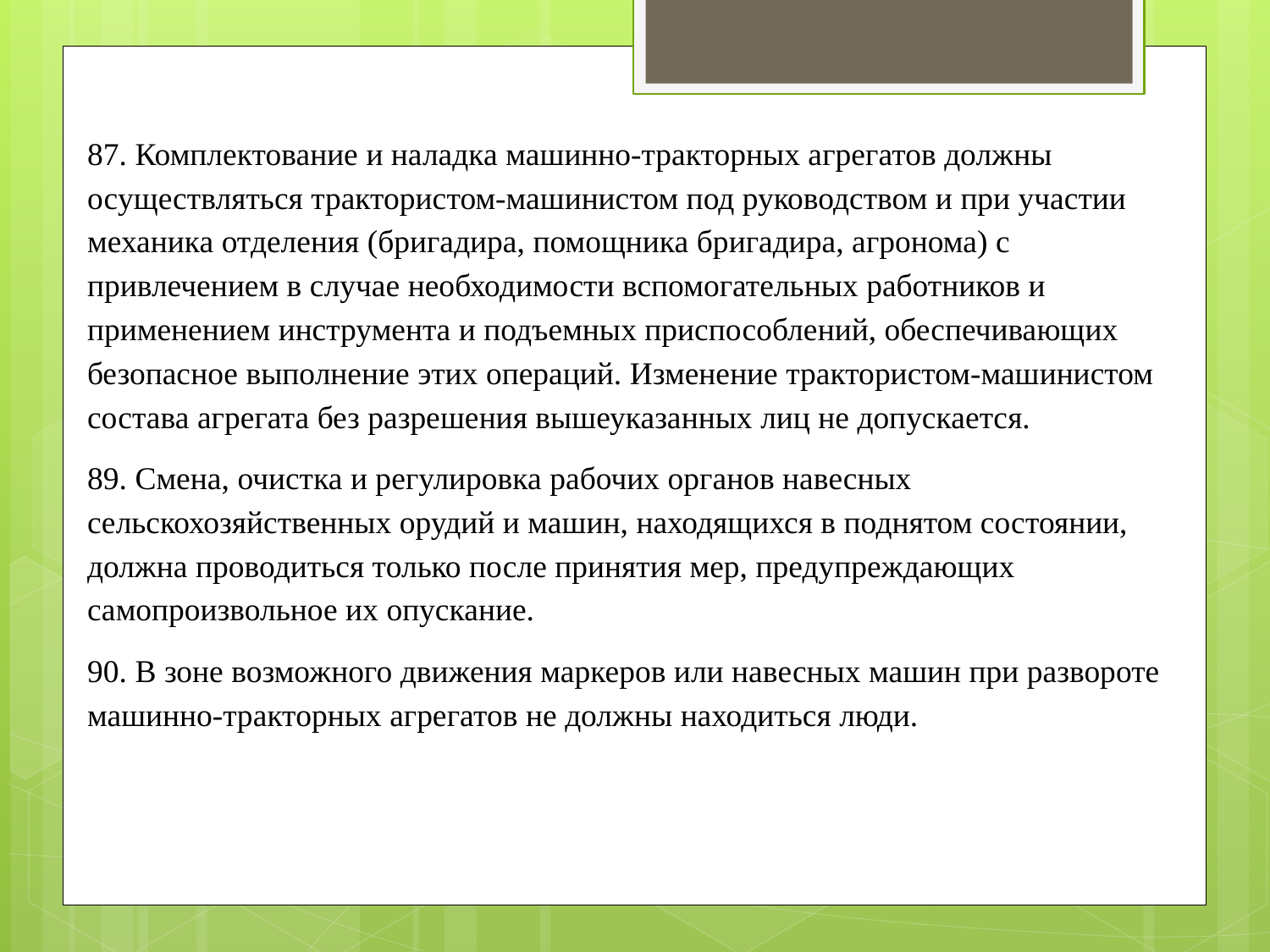

87. Комплектование и наладка машинно-тракторных агрегатов должны осуществляться трактористом-машинистом под руководством и при участии механика отделения (бригадира, помощника бригадира, агронома) с привлечением в случае необходимости вспомогательных работников и применением инструмента и подъемных приспособлений, обеспечивающих безопасное выполнение этих операций. Изменение трактористом-машинистом состава агрегата без разрешения вышеуказанных лиц не допускается.
89. Смена, очистка и регулировка рабочих органов навесных сельскохозяйственных орудий и машин, находящихся в поднятом состоянии, должна проводиться только после принятия мер, предупреждающих самопроизвольное их опускание.
90. В зоне возможного движения маркеров или навесных машин при развороте машинно-тракторных агрегатов не должны находиться люди.